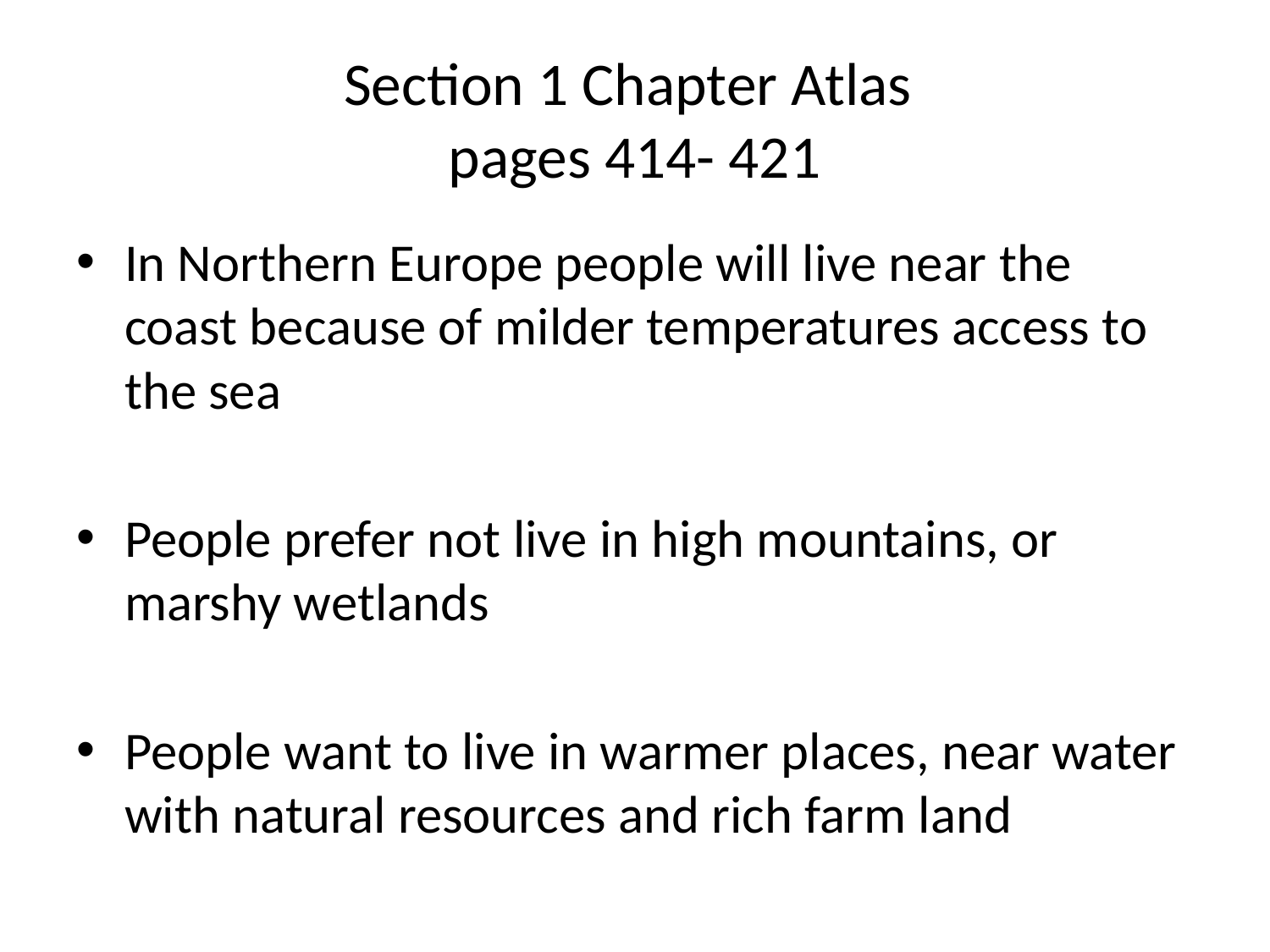

# Section 1 Chapter Atlas pages 414- 421
In Northern Europe people will live near the coast because of milder temperatures access to the sea

People prefer not live in high mountains, or marshy wetlands

People want to live in warmer places, near water with natural resources and rich farm land